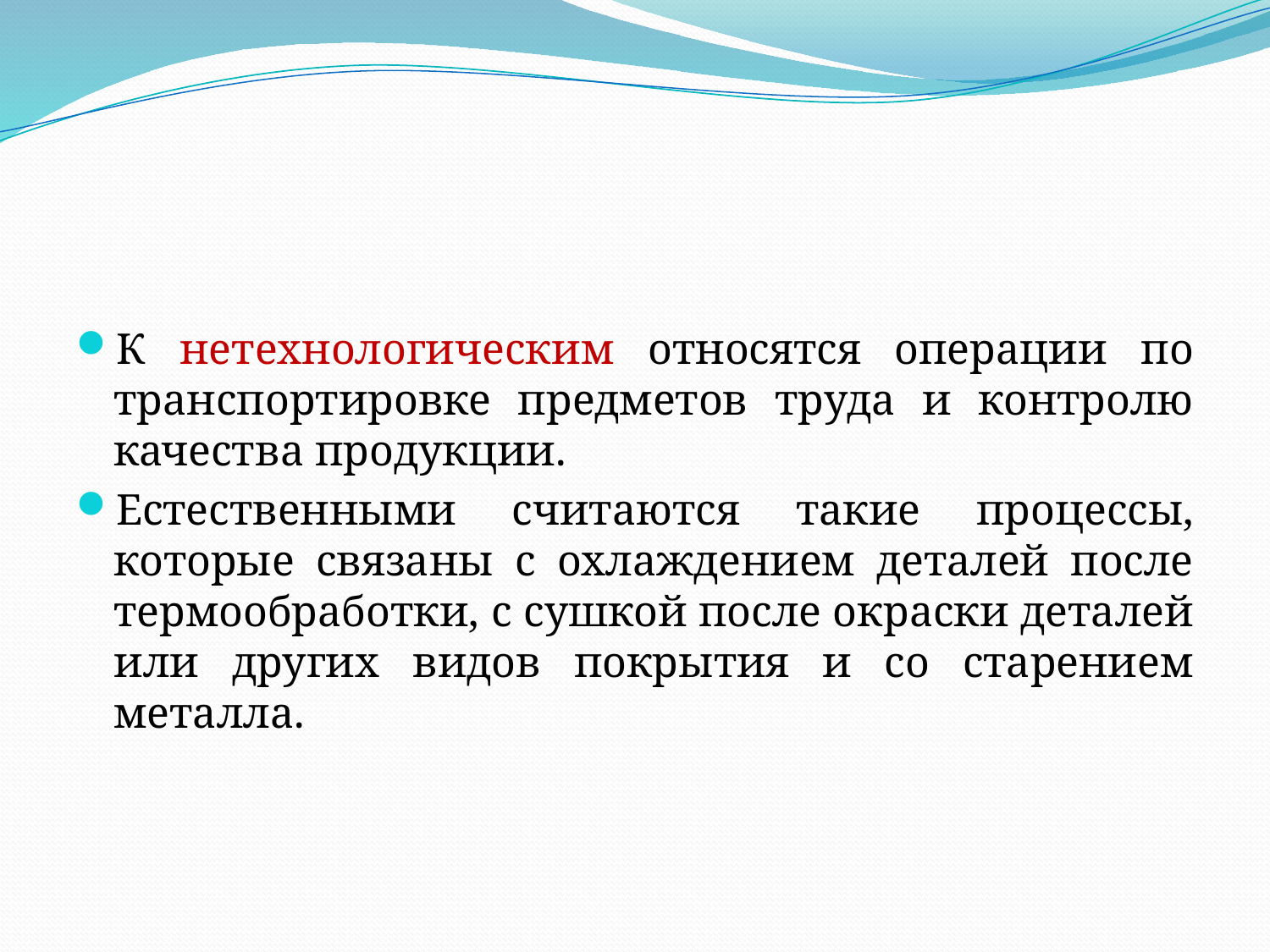

К нетехнологическим относятся операции по транспортировке предметов труда и контролю качества продукции.
Естественными считаются такие процессы, которые связаны с охлаждением деталей после термообработки, с сушкой после окраски деталей или других видов покрытия и со старением металла.